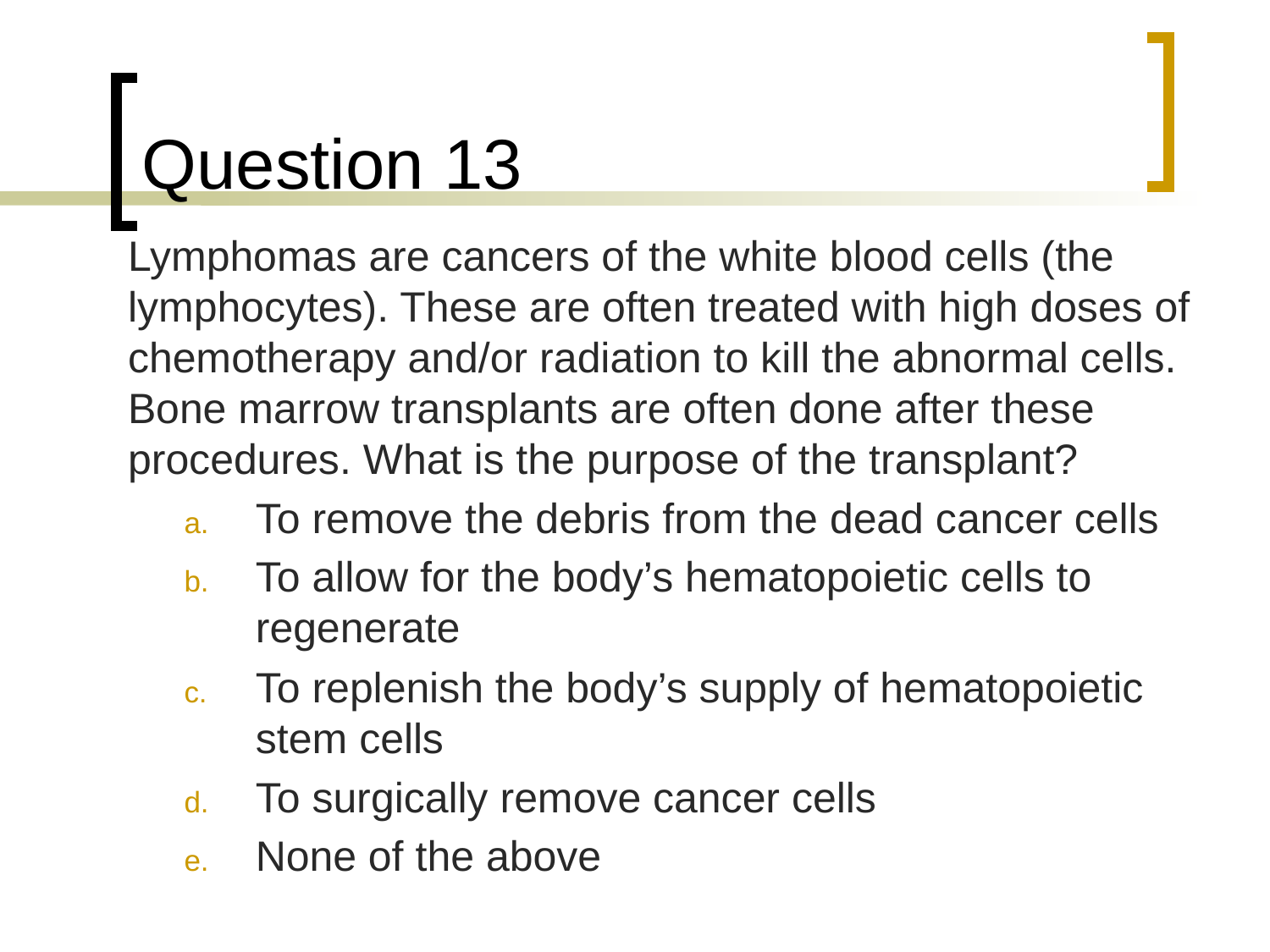

# Question 13
	Lymphomas are cancers of the white blood cells (the lymphocytes). These are often treated with high doses of chemotherapy and/or radiation to kill the abnormal cells. Bone marrow transplants are often done after these procedures. What is the purpose of the transplant?
To remove the debris from the dead cancer cells
To allow for the body’s hematopoietic cells to regenerate
To replenish the body’s supply of hematopoietic stem cells
To surgically remove cancer cells
None of the above